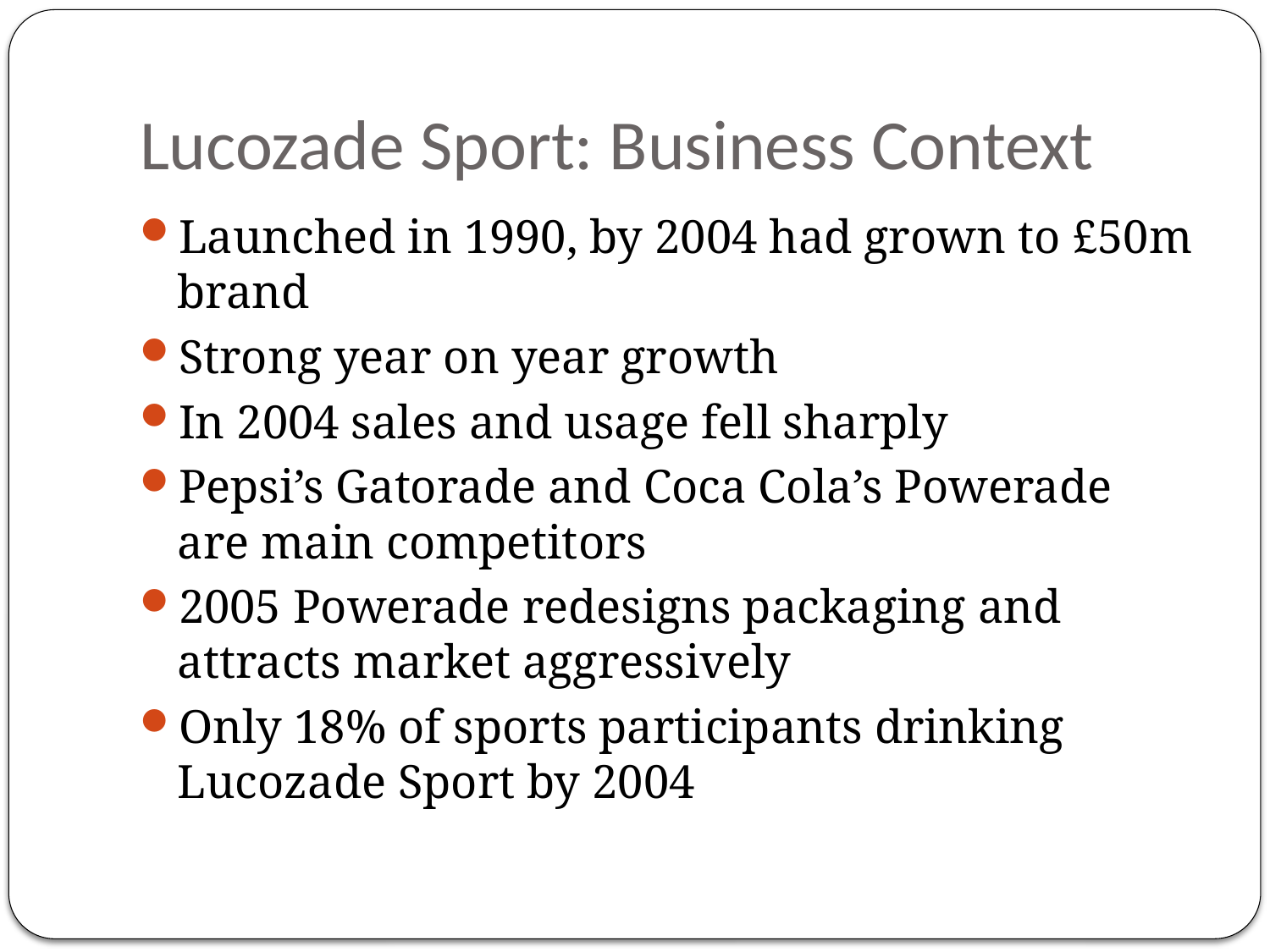

# Lucozade Sport: Business Context
Launched in 1990, by 2004 had grown to £50m brand
Strong year on year growth
In 2004 sales and usage fell sharply
Pepsi’s Gatorade and Coca Cola’s Powerade are main competitors
2005 Powerade redesigns packaging and attracts market aggressively
Only 18% of sports participants drinking Lucozade Sport by 2004